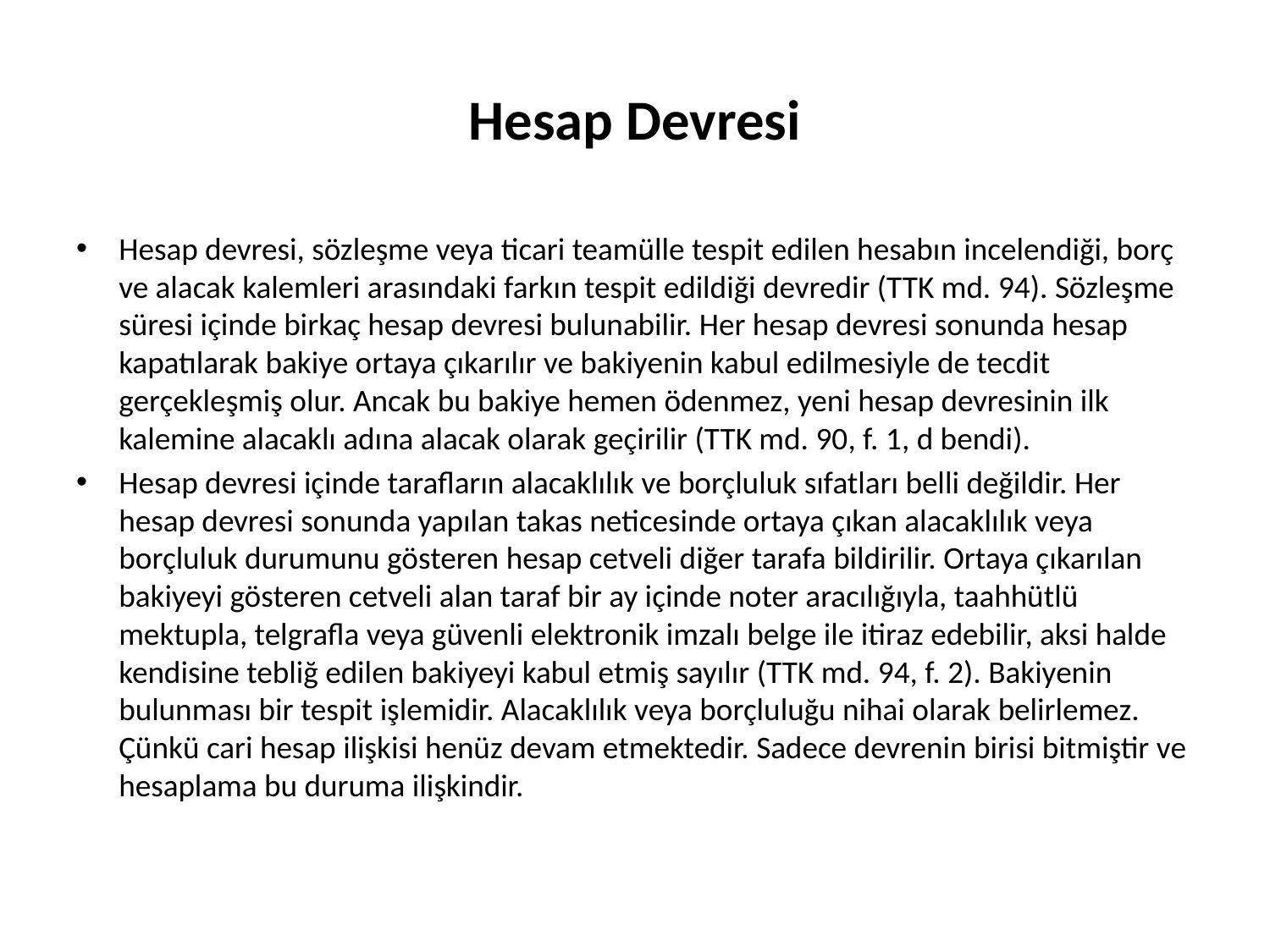

# Hesap Devresi
Hesap devresi, sözleşme veya ticari teamülle tespit edilen hesabın incelendiği, borç ve alacak kalemleri arasındaki farkın tespit edildiği devredir (TTK md. 94). Sözleşme süresi içinde birkaç hesap devresi bulunabilir. Her hesap devresi sonunda hesap kapatılarak bakiye ortaya çıkarılır ve bakiyenin kabul edilmesiyle de tecdit gerçekleşmiş olur. Ancak bu bakiye hemen ödenmez, yeni hesap devresinin ilk kalemine alacaklı adına alacak olarak geçirilir (TTK md. 90, f. 1, d bendi).
Hesap devresi içinde tarafların alacaklılık ve borçluluk sıfatları belli değildir. Her hesap devresi sonunda yapılan takas neticesinde ortaya çıkan alacaklılık veya borçluluk durumunu gösteren hesap cetveli diğer tarafa bildirilir. Ortaya çıkarılan bakiyeyi gösteren cetveli alan taraf bir ay içinde noter aracılığıyla, taahhütlü mektupla, telgrafla veya güvenli elektronik imzalı belge ile itiraz edebilir, aksi halde kendisine tebliğ edilen bakiyeyi kabul etmiş sayılır (TTK md. 94, f. 2). Bakiyenin bulunması bir tespit işlemidir. Alacaklılık veya borçluluğu nihai olarak belirlemez. Çünkü cari hesap ilişkisi henüz devam etmektedir. Sadece devrenin birisi bitmiştir ve hesaplama bu duruma ilişkindir.